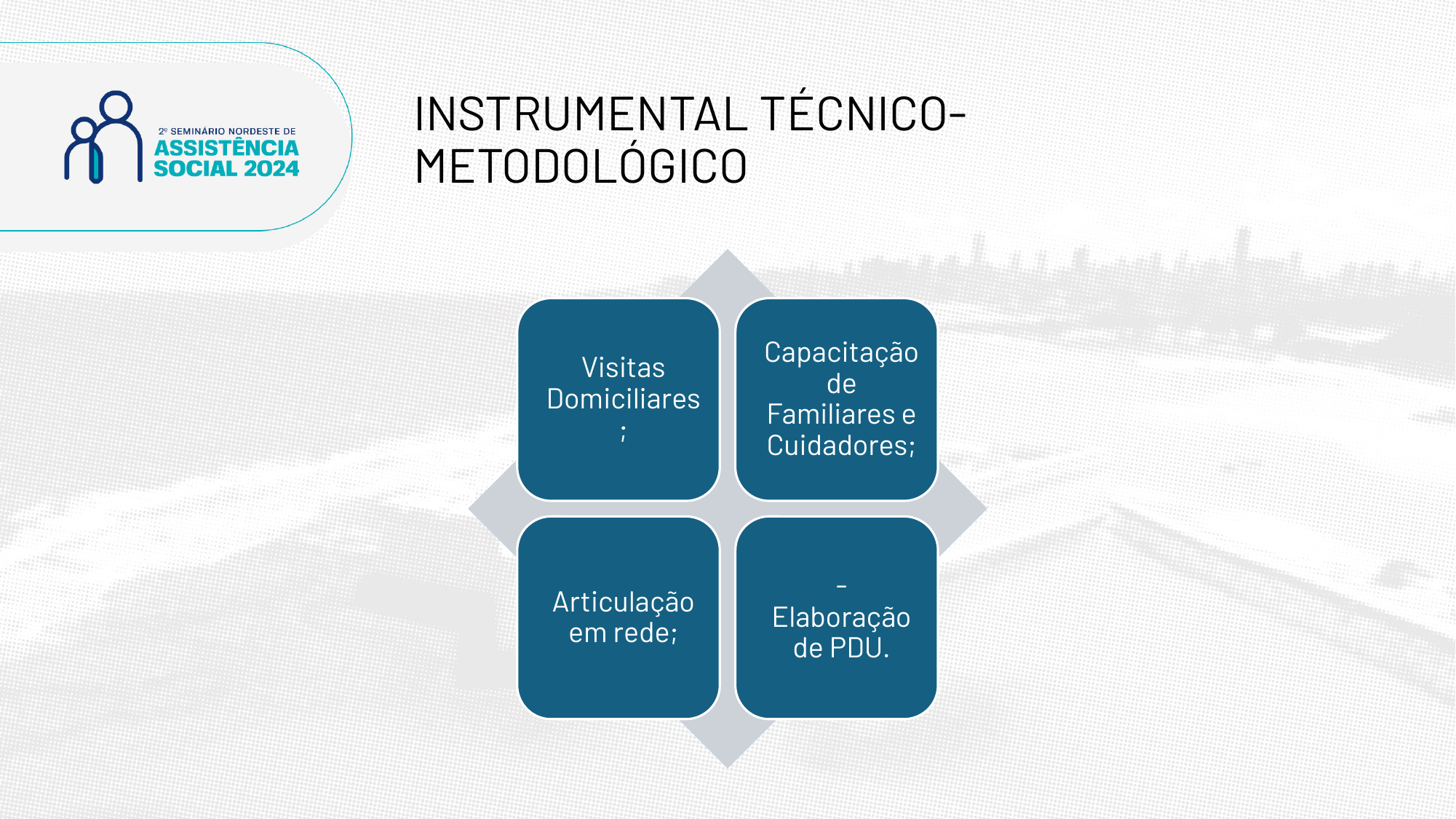

# INSTRUMENTAL TÉCNICO-METODOLÓGICO
Visitas Domiciliares;
Capacitação de Familiares e Cuidadores;
Articulação em rede;
- Elaboração de PDU.